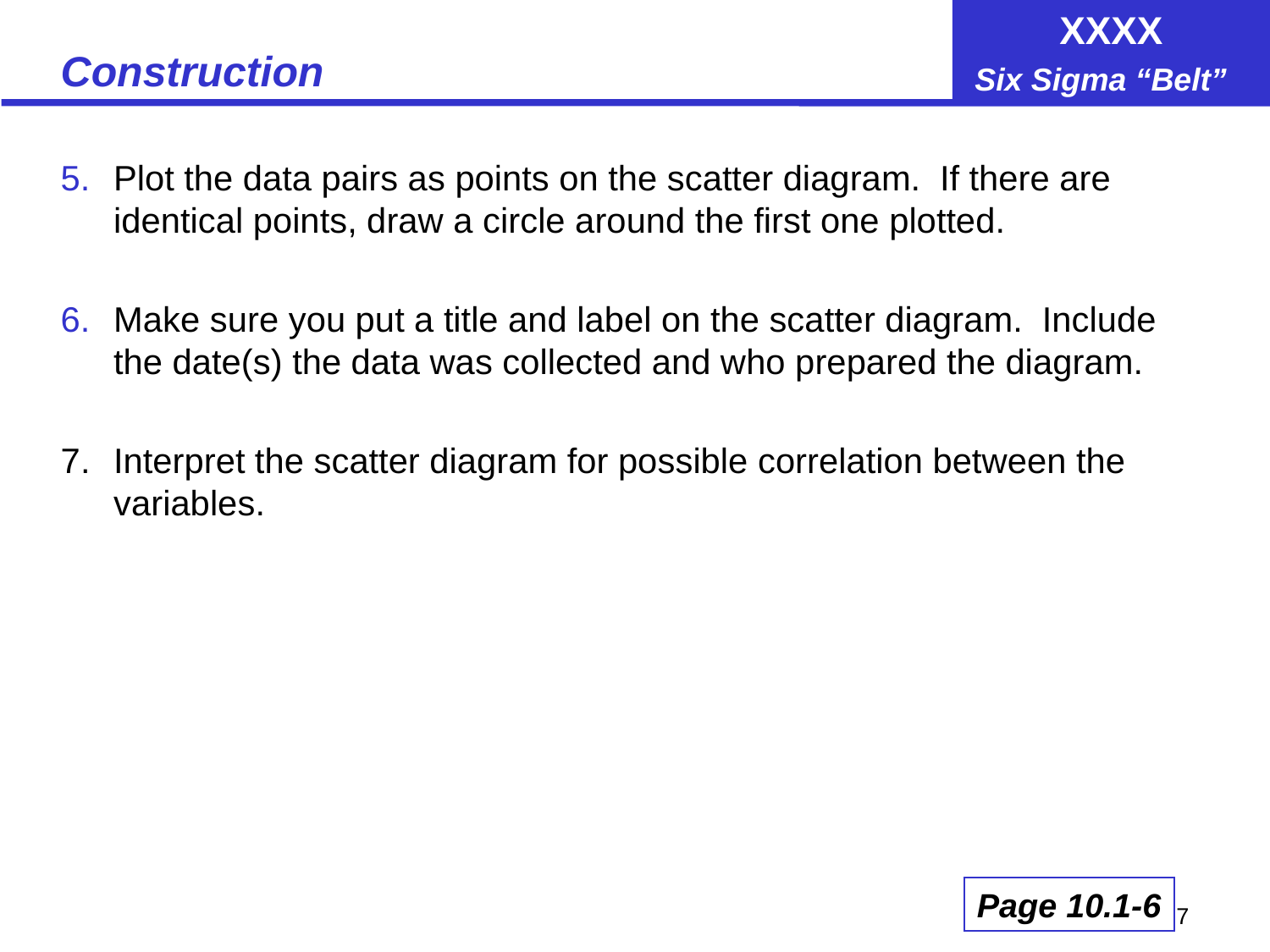

# Construction
Plot the data pairs as points on the scatter diagram.  If there are identical points, draw a circle around the first one plotted.

Make sure you put a title and label on the scatter diagram.  Include the date(s) the data was collected and who prepared the diagram.

7.	Interpret the scatter diagram for possible correlation between the variables.
Page 10.1-6